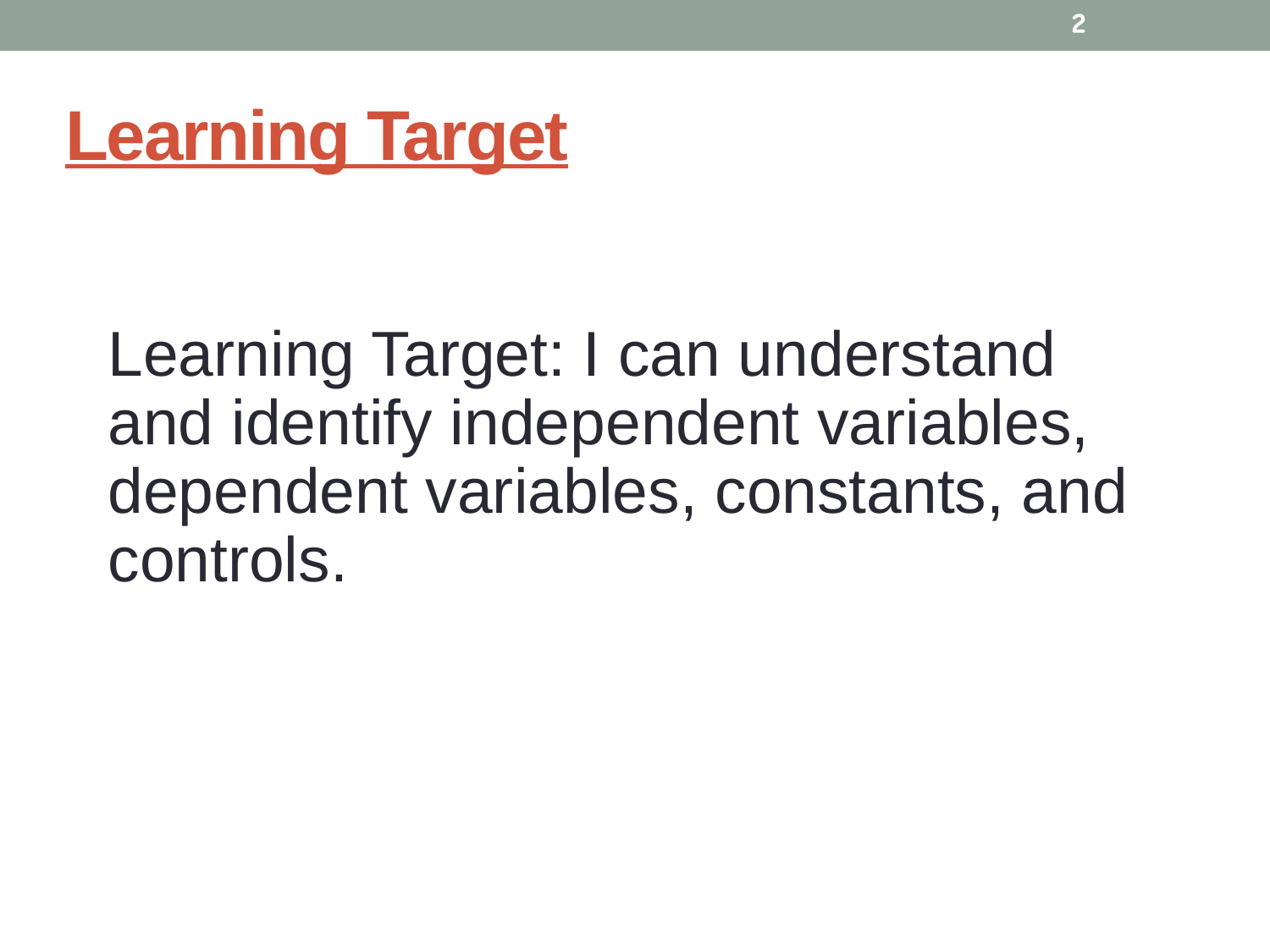

2
# Learning Target

Learning Target: I can understand and identify independent variables, dependent variables, constants, and controls.